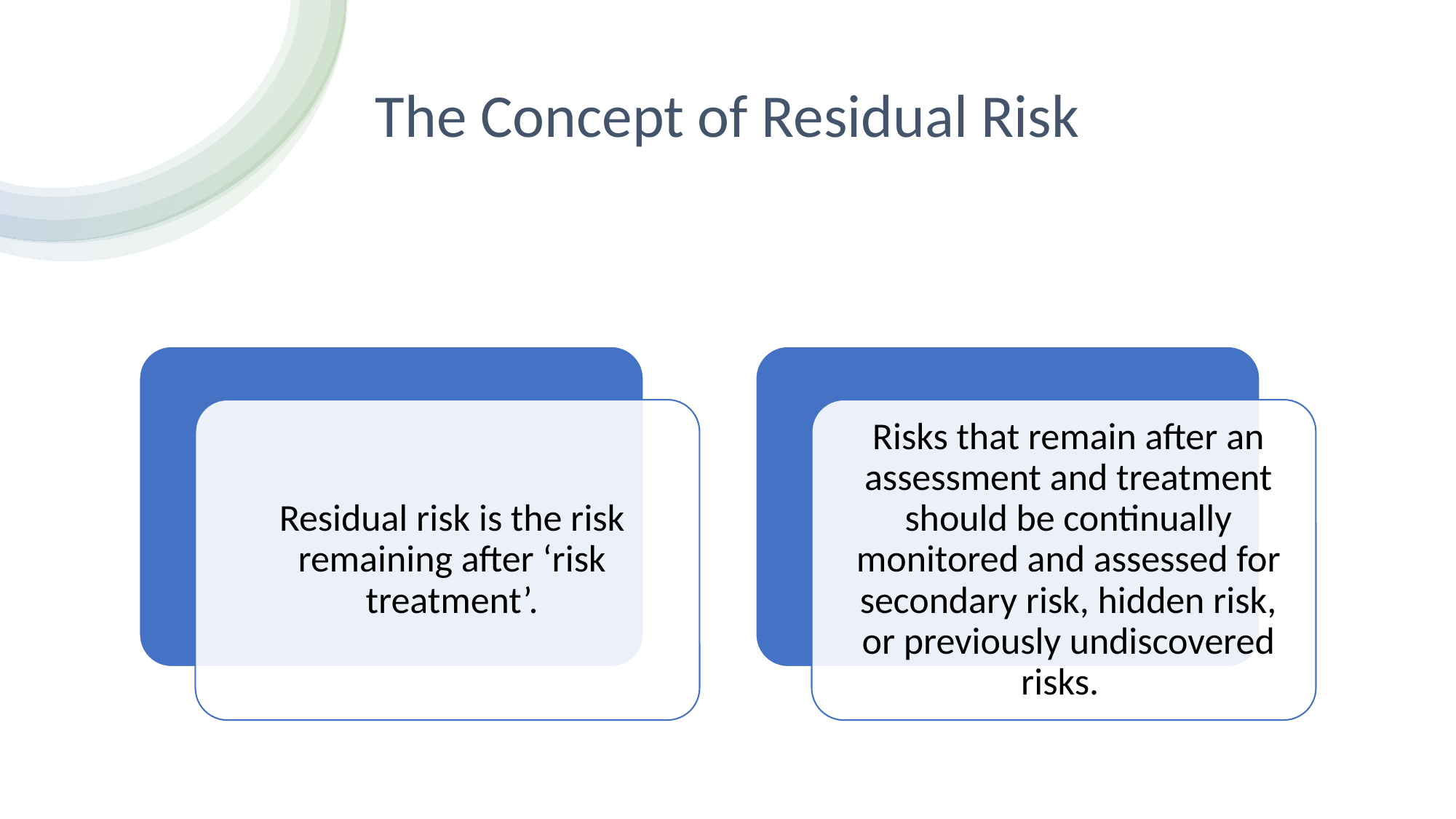

# The Concept of Residual Risk
Residual risk is the risk remaining after ‘risk treatment’.
Risks that remain after an assessment and treatment should be continually monitored and assessed for secondary risk, hidden risk, or previously undiscovered risks.